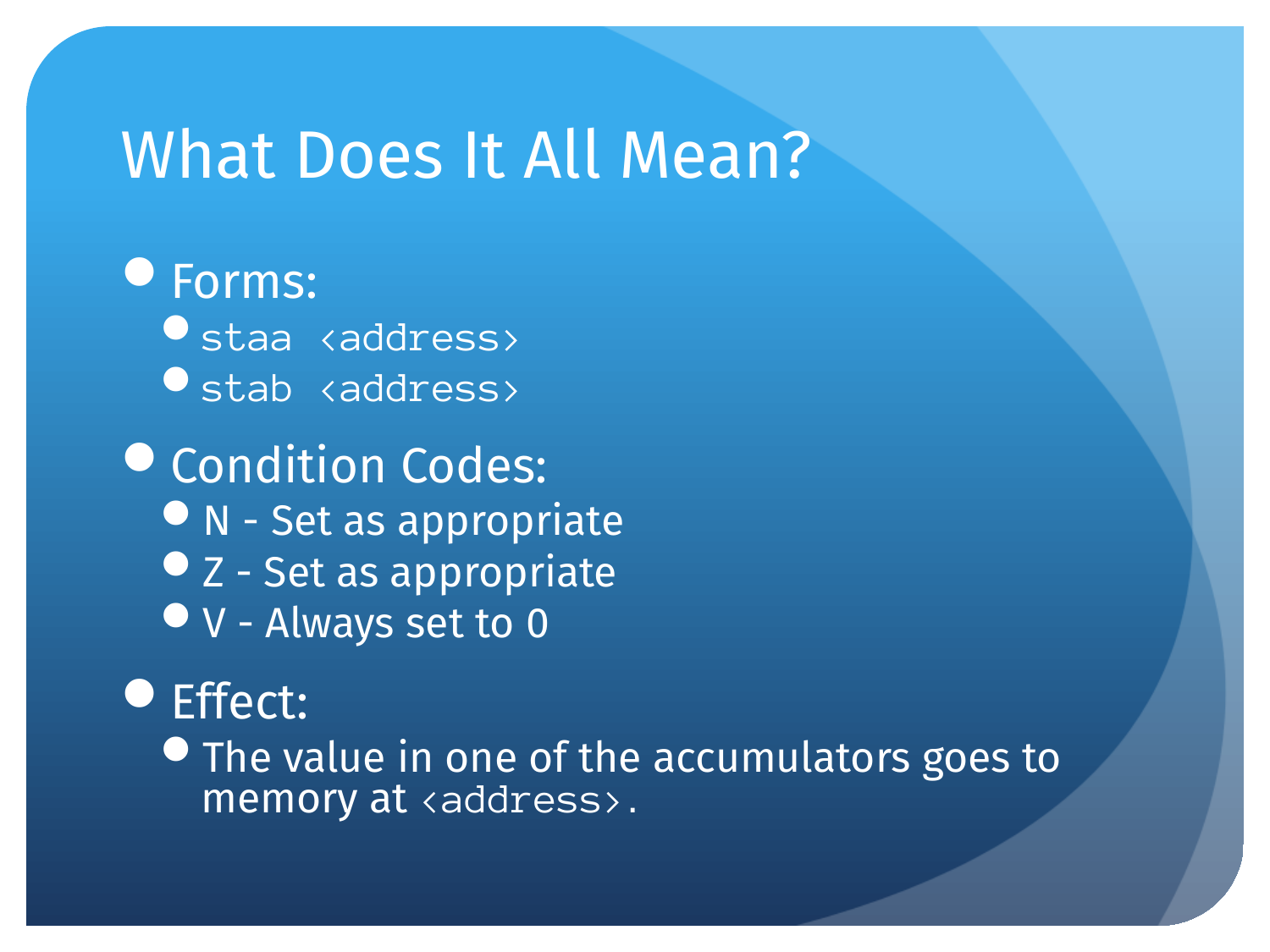

# What Does It All Mean?
Forms:
staa <address>
stab <address>
Condition Codes:
N - Set as appropriate
Z - Set as appropriate
V - Always set to 0
Effect:
The value in one of the accumulators goes to memory at <address>.